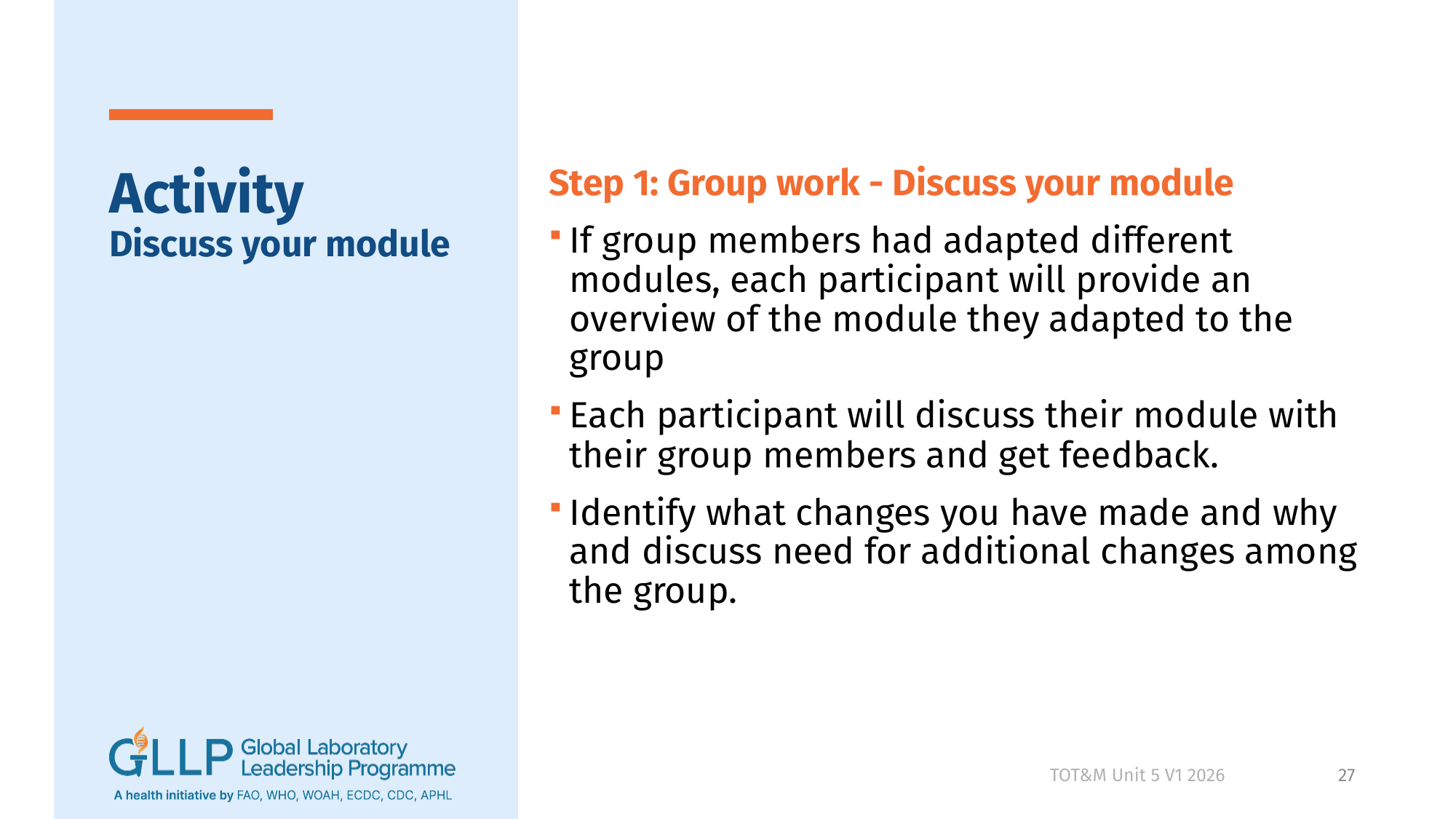

# Activity Discuss your module
Step 1: Group work​ - Discuss your module
If group members had adapted different modules, each participant will provide an overview of the module they adapted to the group
Each participant will discuss their module with their group members and get feedback.
Identify what changes you have made and why and discuss need for additional changes among the group.

TOT&M Unit 5 V1 2026
27